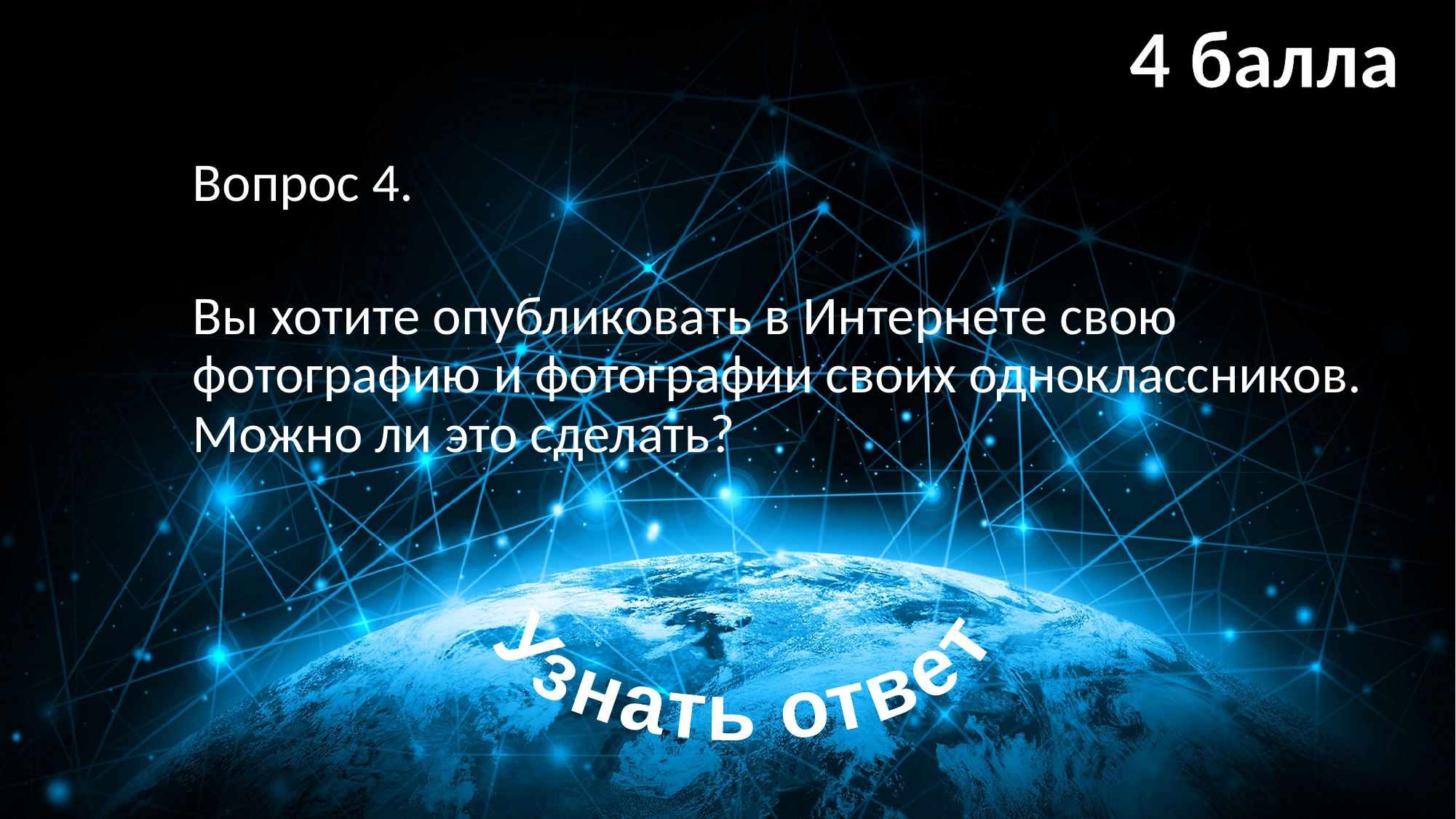

4 балла
Вопрос 4.
Вы хотите опубликовать в Интернете свою фотографию и фотографии своих одноклассников. Можно ли это сделать?
Узнать ответ